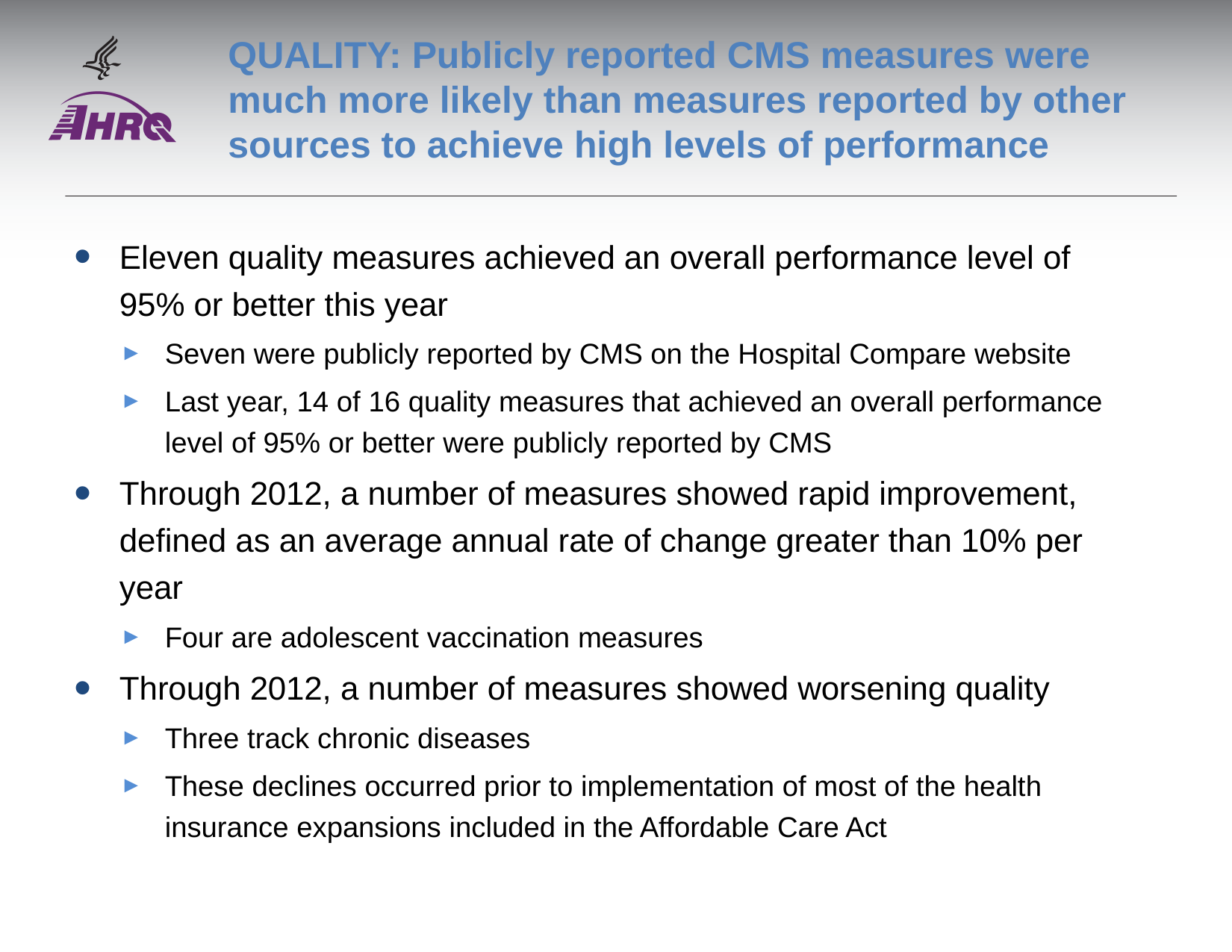

# QUALITY: Publicly reported CMS measures were much more likely than measures reported by other sources to achieve high levels of performance
Eleven quality measures achieved an overall performance level of 95% or better this year
Seven were publicly reported by CMS on the Hospital Compare website
Last year, 14 of 16 quality measures that achieved an overall performance level of 95% or better were publicly reported by CMS
Through 2012, a number of measures showed rapid improvement, defined as an average annual rate of change greater than 10% per year
Four are adolescent vaccination measures
Through 2012, a number of measures showed worsening quality
Three track chronic diseases
These declines occurred prior to implementation of most of the health insurance expansions included in the Affordable Care Act